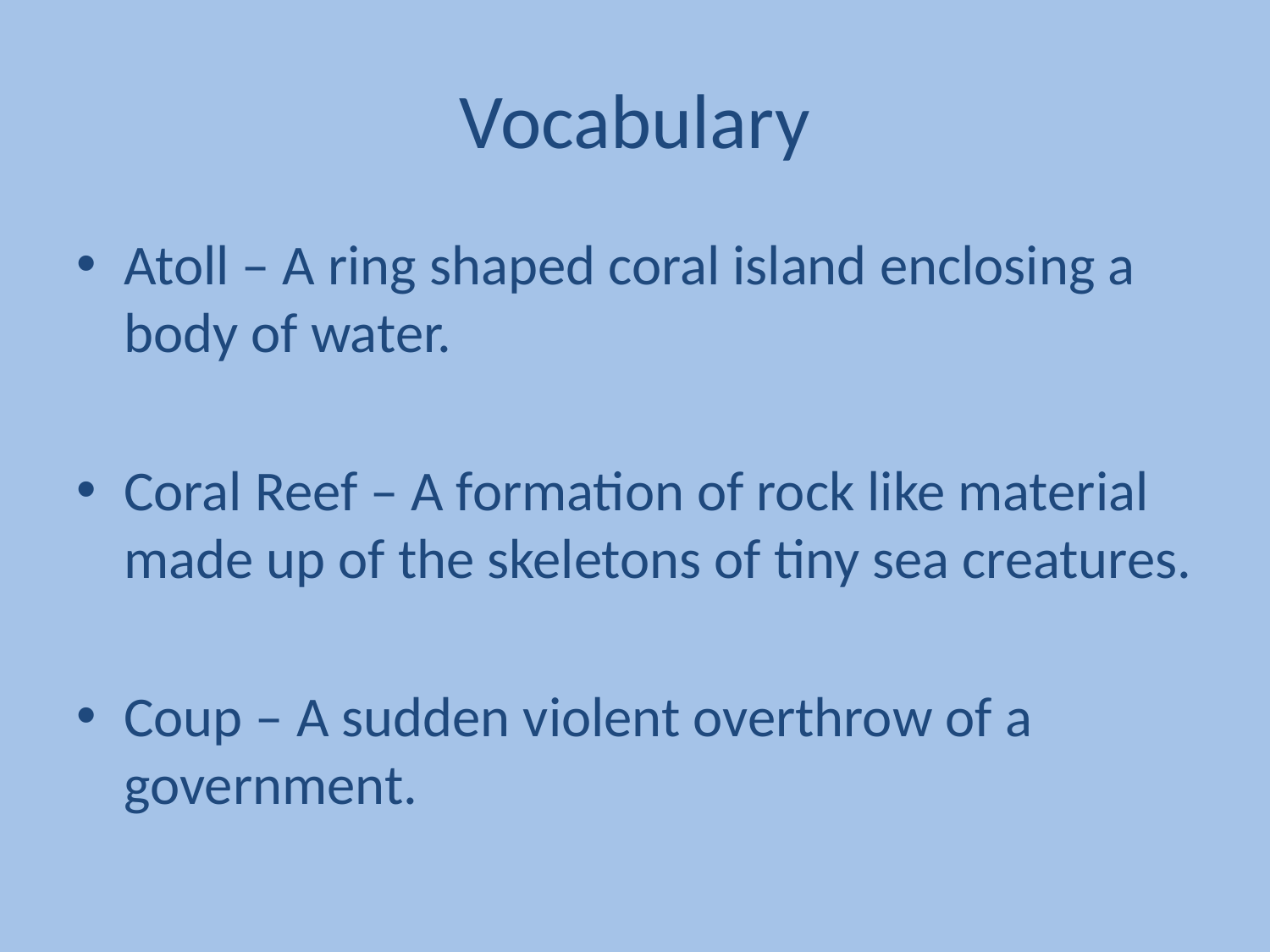

# Vocabulary
Atoll – A ring shaped coral island enclosing a body of water.

Coral Reef – A formation of rock like material made up of the skeletons of tiny sea creatures.

Coup – A sudden violent overthrow of a government.